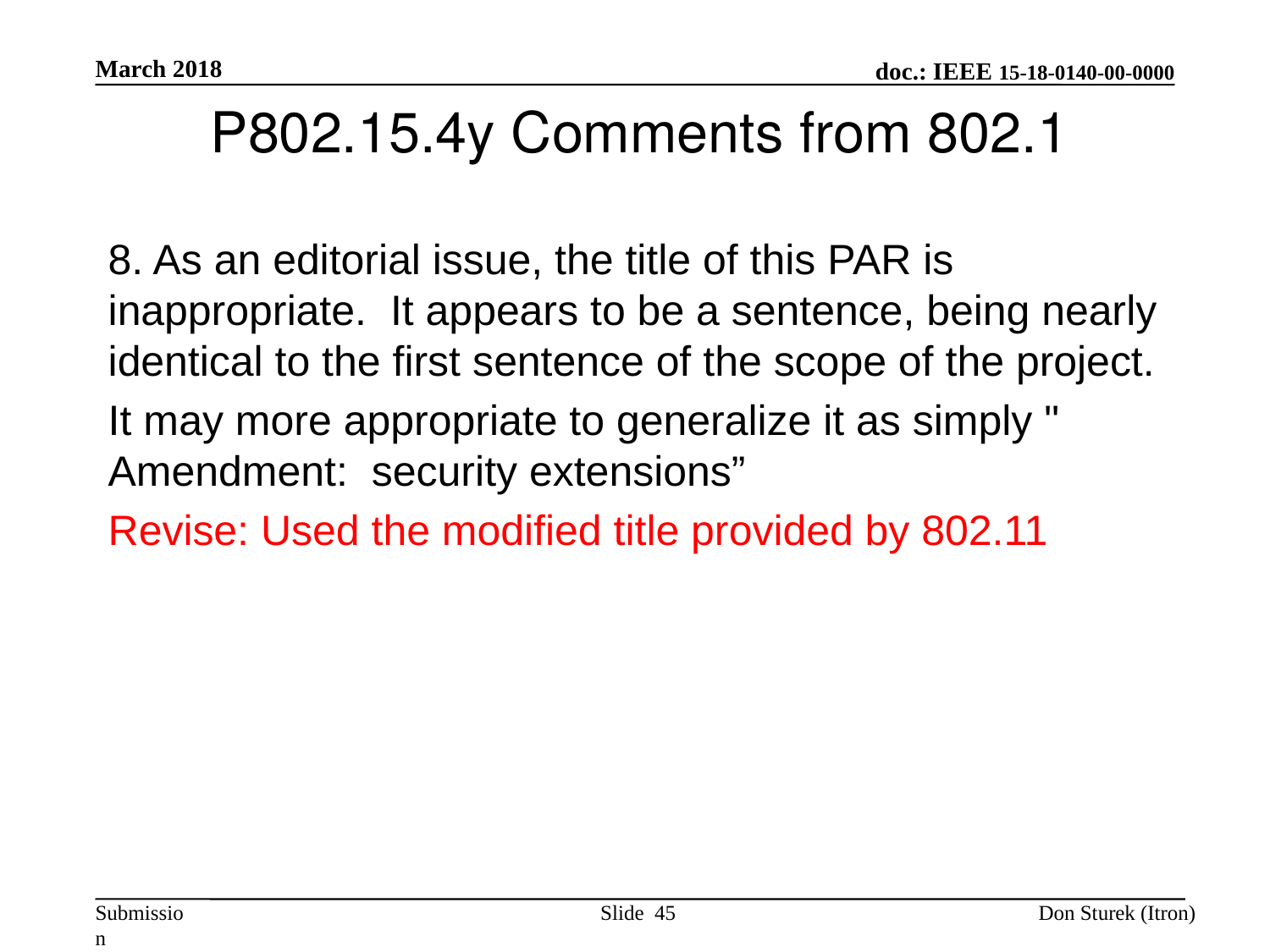

March 2018
# P802.15.4y Comments from 802.1
8. As an editorial issue, the title of this PAR is inappropriate.  It appears to be a sentence, being nearly identical to the first sentence of the scope of the project.
It may more appropriate to generalize it as simply " Amendment:  security extensions”
Revise: Used the modified title provided by 802.11

Slide  45
Don Sturek (Itron)